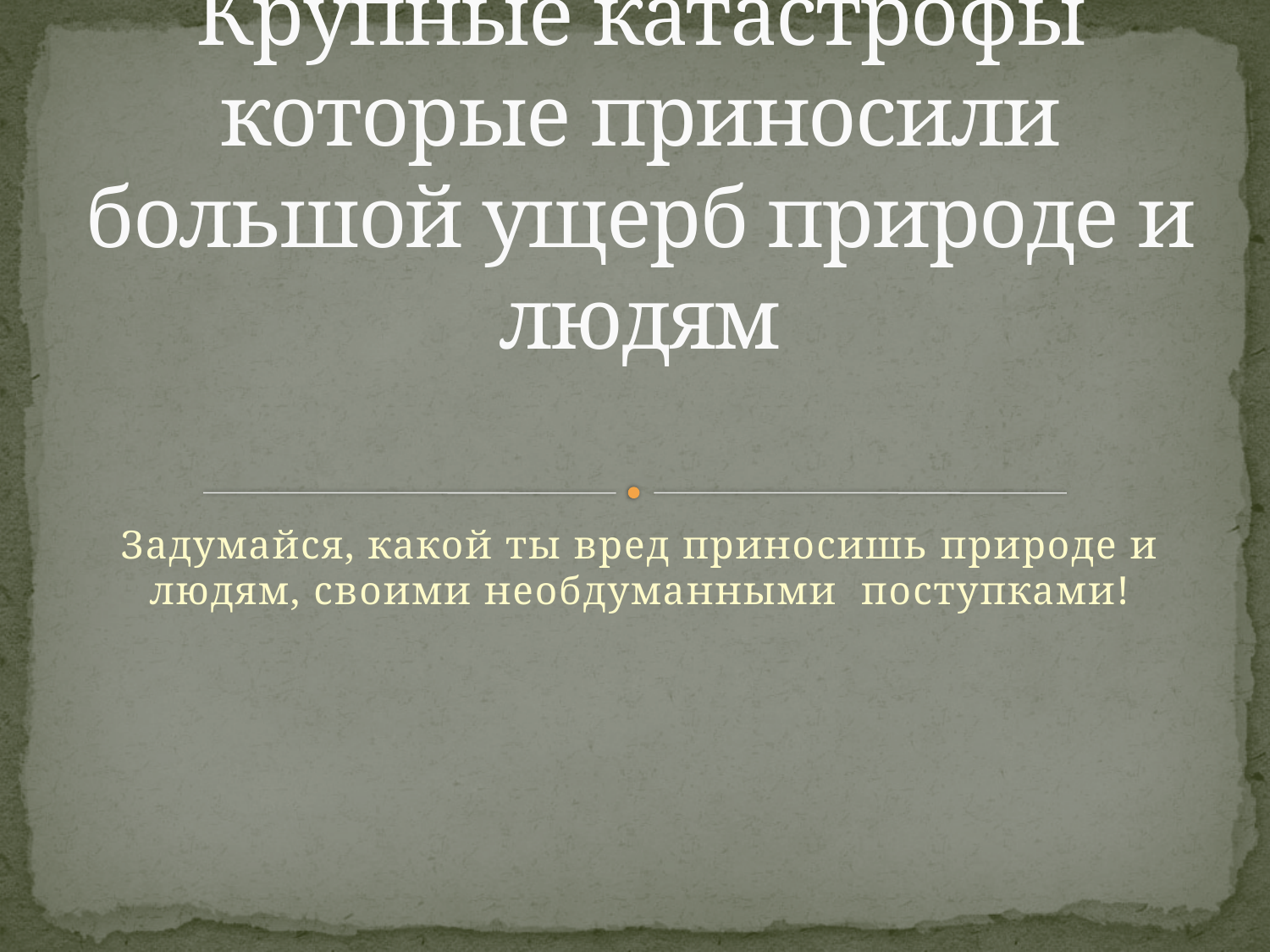

# Крупные катастрофы которые приносили большой ущерб природе и людям
Задумайся, какой ты вред приносишь природе и людям, своими необдуманными  поступками!